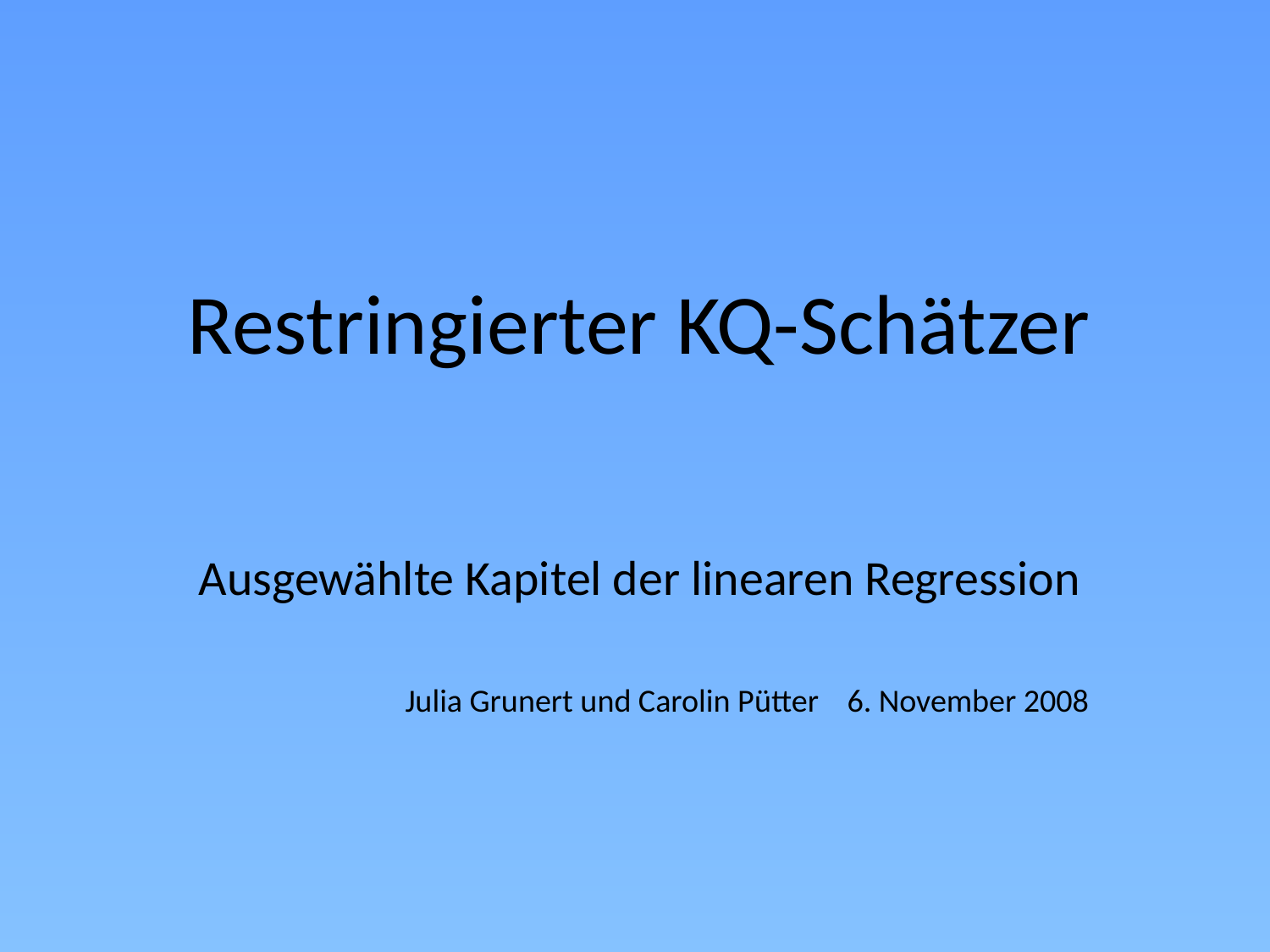

# Restringierter KQ-Schätzer
Ausgewählte Kapitel der linearen Regression

Julia Grunert und Carolin Pütter		6. November 2008